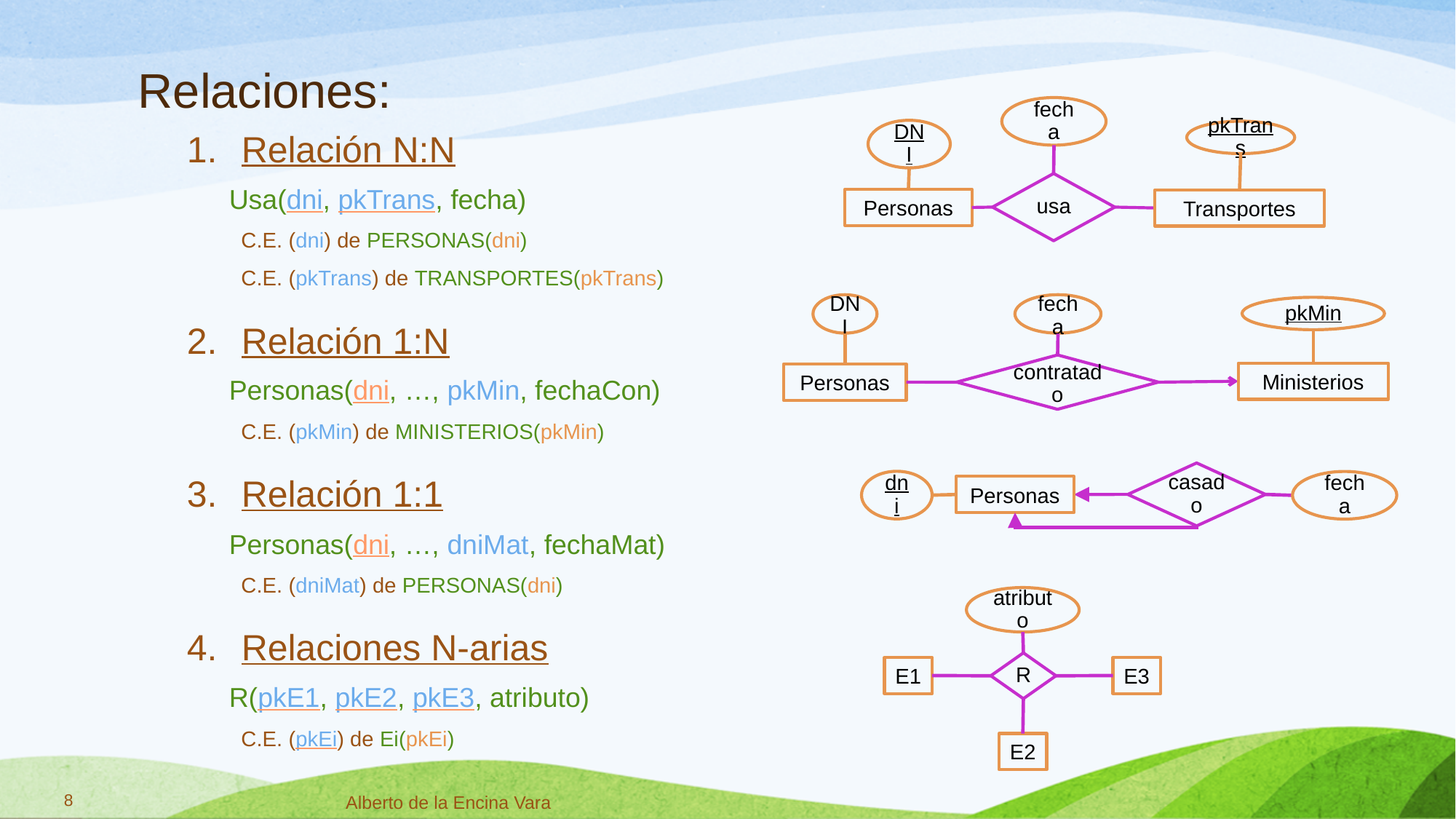

# Relaciones:
fecha
DNI
pkTrans
usa
Personas
Transportes
Relación N:N
Usa(dni, pkTrans, fecha)
  C.E. (dni) de PERSONAS(dni)
  C.E. (pkTrans) de TRANSPORTES(pkTrans)
Relación 1:N
Personas(dni, …, pkMin, fechaCon)
  C.E. (pkMin) de MINISTERIOS(pkMin)
Relación 1:1
Personas(dni, …, dniMat, fechaMat)
  C.E. (dniMat) de PERSONAS(dni)
Relaciones N-arias
R(pkE1, pkE2, pkE3, atributo)
  C.E. (pkEi) de Ei(pkEi)
DNI
Personas
fecha
contratado
pkMin
Ministerios
casado
dni
fecha
Personas
atributo
R
E1
E3
E2
8
Alberto de la Encina Vara